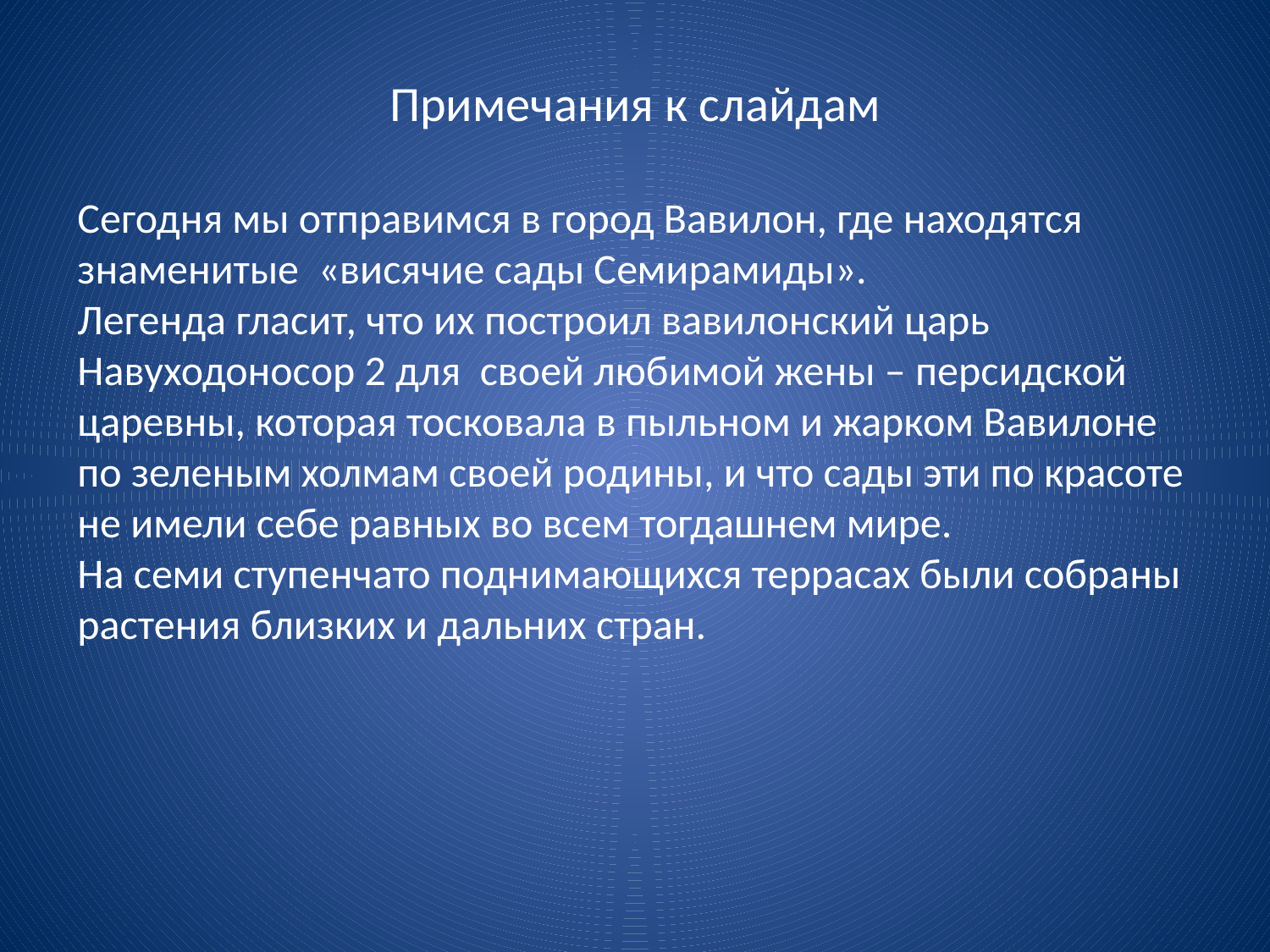

Примечания к слайдам

Сегодня мы отправимся в город Вавилон, где находятся знаменитые  «висячие сады Семирамиды».
Легенда гласит, что их построил вавилонский царь Навуходоносор 2 для  своей любимой жены – персидской царевны, которая тосковала в пыльном и жарком Вавилоне по зеленым холмам своей родины, и что сады эти по красоте не имели себе равных во всем тогдашнем мире.
На семи ступенчато поднимающихся террасах были собраны растения близких и дальних стран.